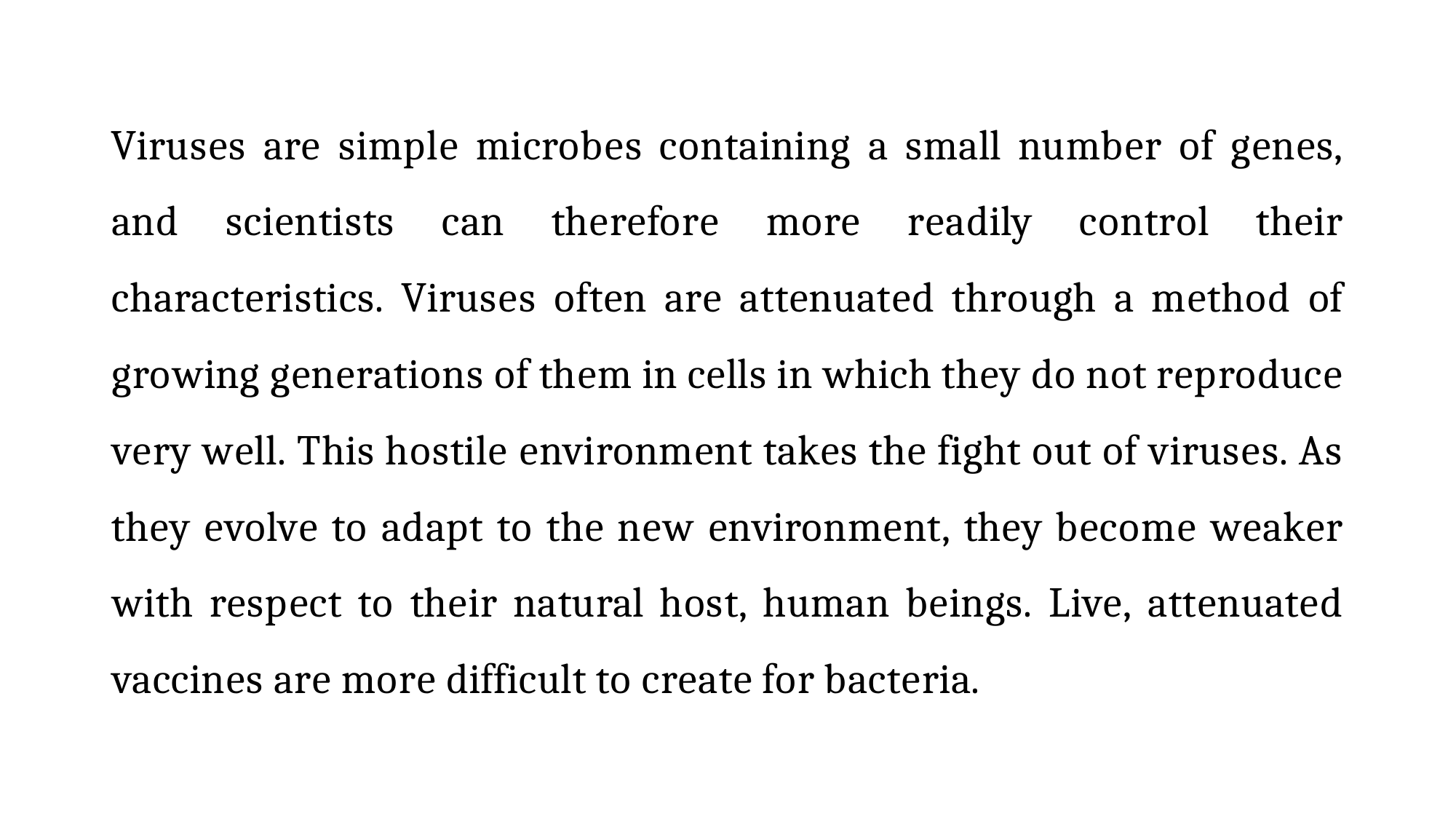

Viruses are simple microbes containing a small number of genes, and scientists can therefore more readily control their characteristics. Viruses often are attenuated through a method of growing generations of them in cells in which they do not reproduce very well. This hostile environment takes the fight out of viruses. As they evolve to adapt to the new environment, they become weaker with respect to their natural host, human beings. Live, attenuated vaccines are more difficult to create for bacteria.